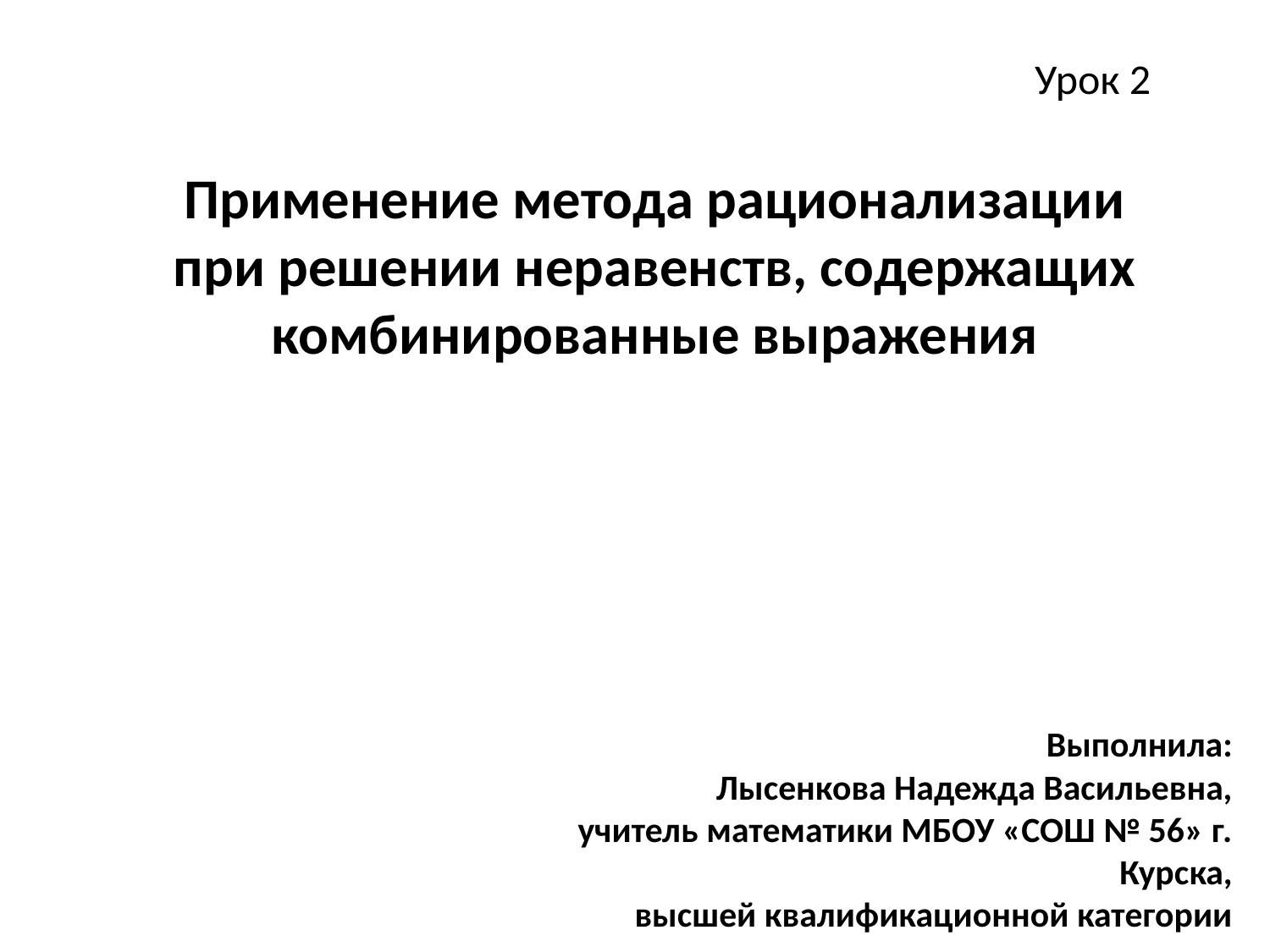

Урок 2
Применение метода рационализации при решении неравенств, содержащих комбинированные выражения
#

Выполнила:
Лысенкова Надежда Васильевна,
учитель математики МБОУ «СОШ № 56» г. Курска,
высшей квалификационной категории